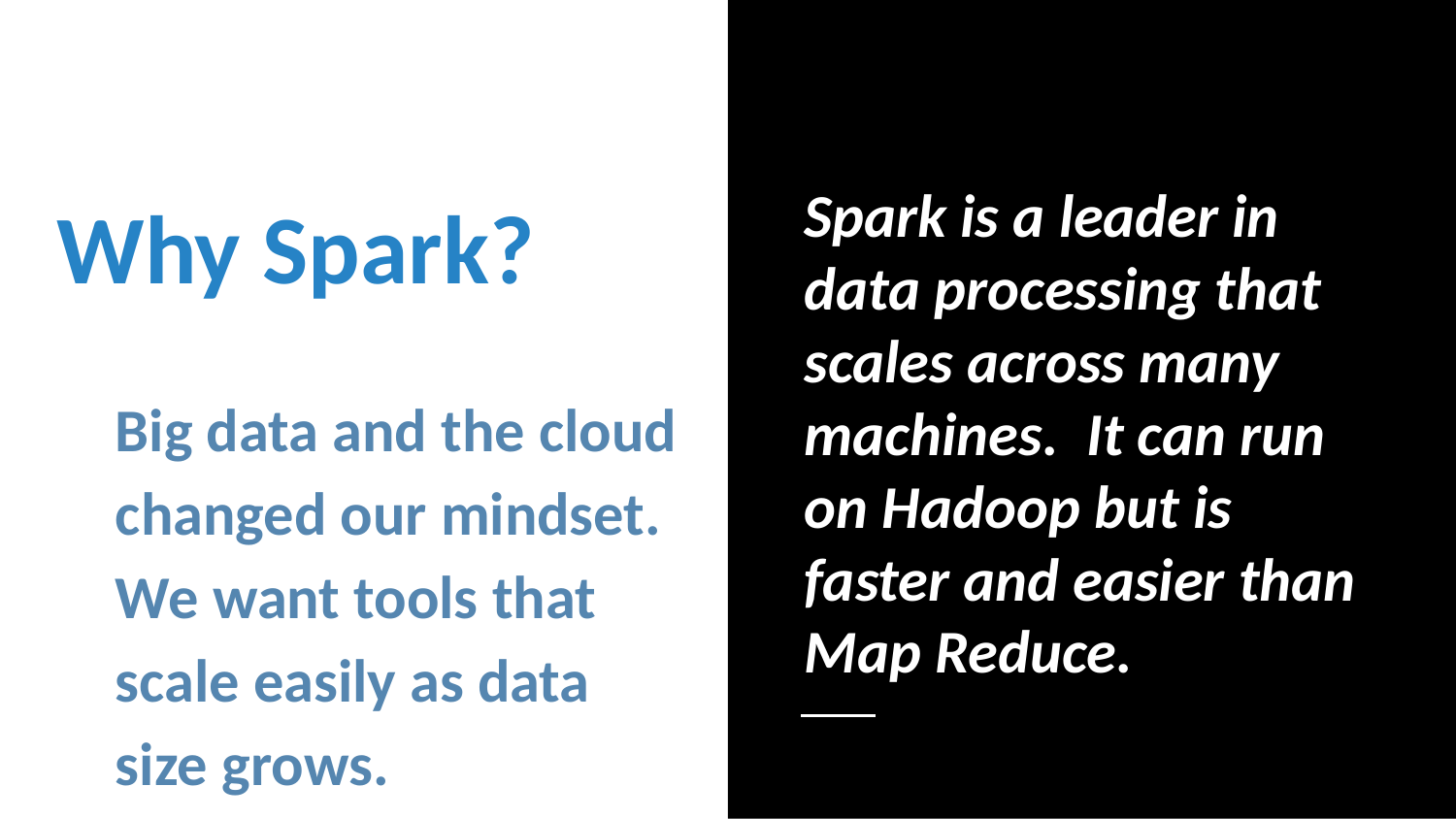

Spark is a leader in data processing that scales across many machines.  It can run on Hadoop but is faster and easier than Map Reduce.
# Why Spark?
Big data and the cloud changed our mindset.  We want tools that scale easily as data size grows.